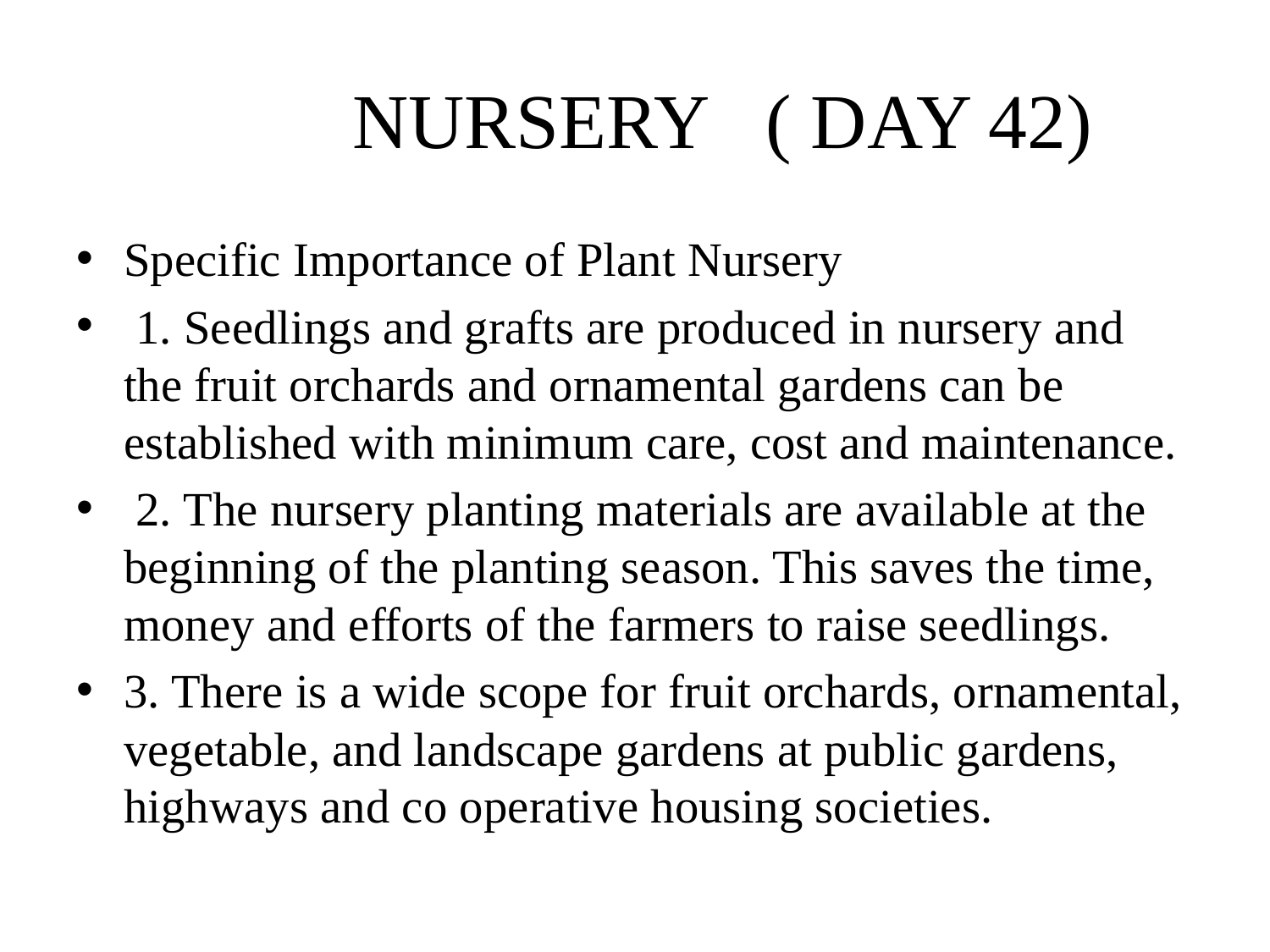

# NURSERY   ( DAY 42)
Specific Importance of Plant Nursery
 1. Seedlings and grafts are produced in nursery and the fruit orchards and ornamental gardens can be established with minimum care, cost and maintenance.
 2. The nursery planting materials are available at the beginning of the planting season. This saves the time, money and efforts of the farmers to raise seedlings.
3. There is a wide scope for fruit orchards, ornamental, vegetable, and landscape gardens at public gardens, highways and co operative housing societies.